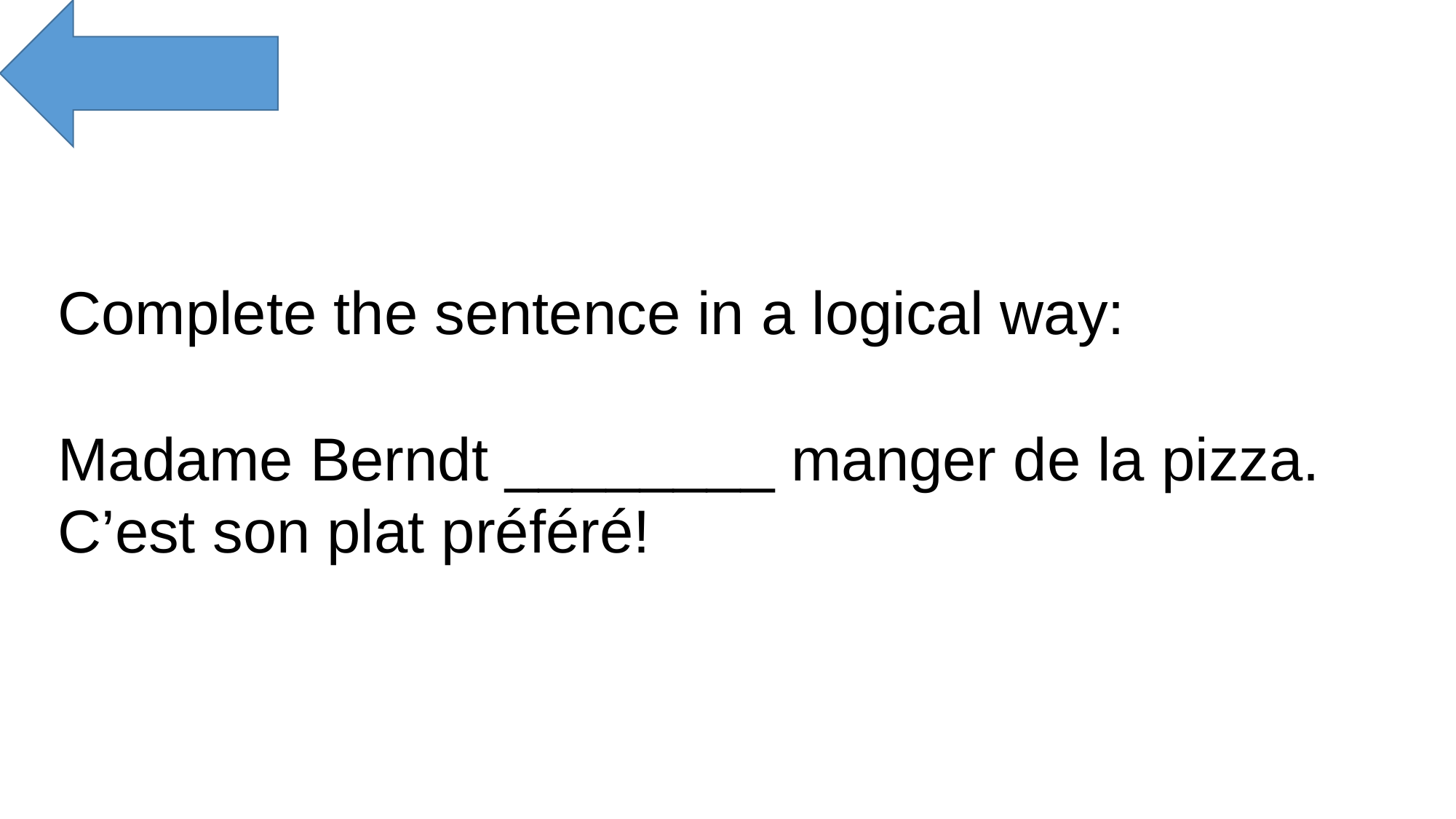

Complete the sentence in a logical way:

Madame Berndt ________ manger de la pizza.  C’est son plat préféré!